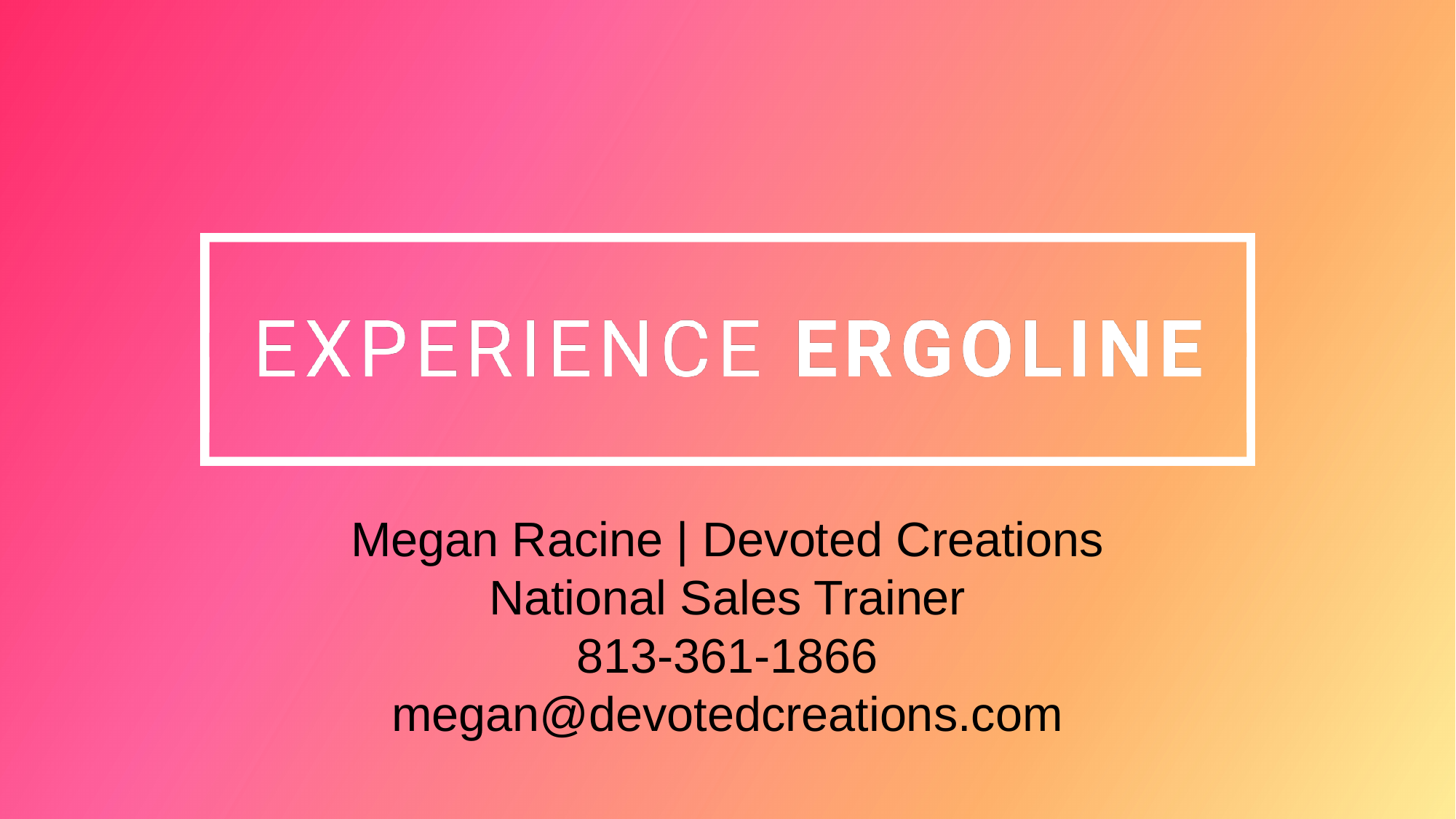

Megan Racine | Devoted Creations
National Sales Trainer
813-361-1866
megan@devotedcreations.com